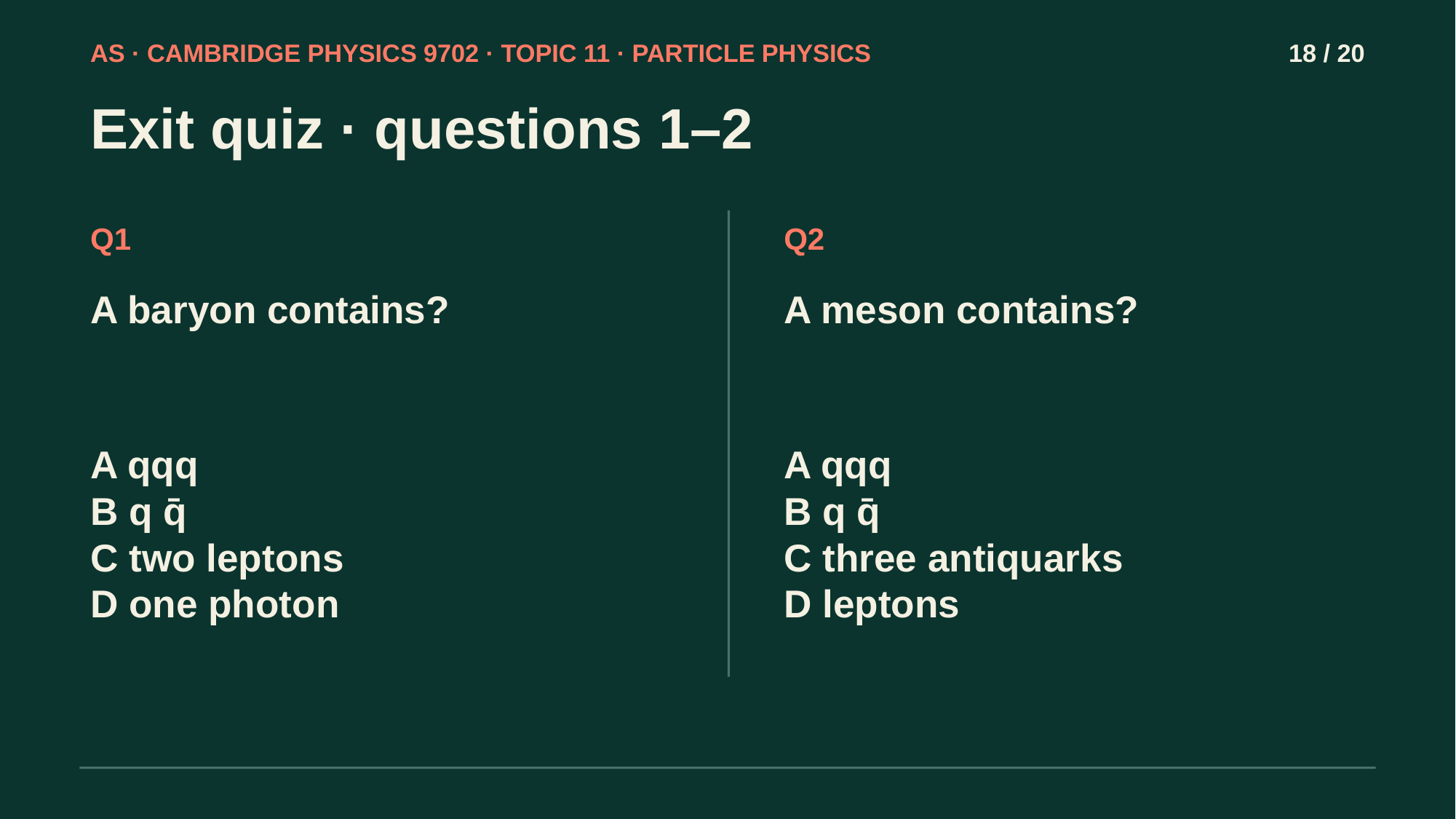

AS · CAMBRIDGE PHYSICS 9702 · TOPIC 11 · PARTICLE PHYSICS
18 / 20
Exit quiz · questions 1–2

Q1
Q2
A baryon contains?
A meson contains?
A qqq
B q q̄
C two leptons
D one photon
A qqq
B q q̄
C three antiquarks
D leptons